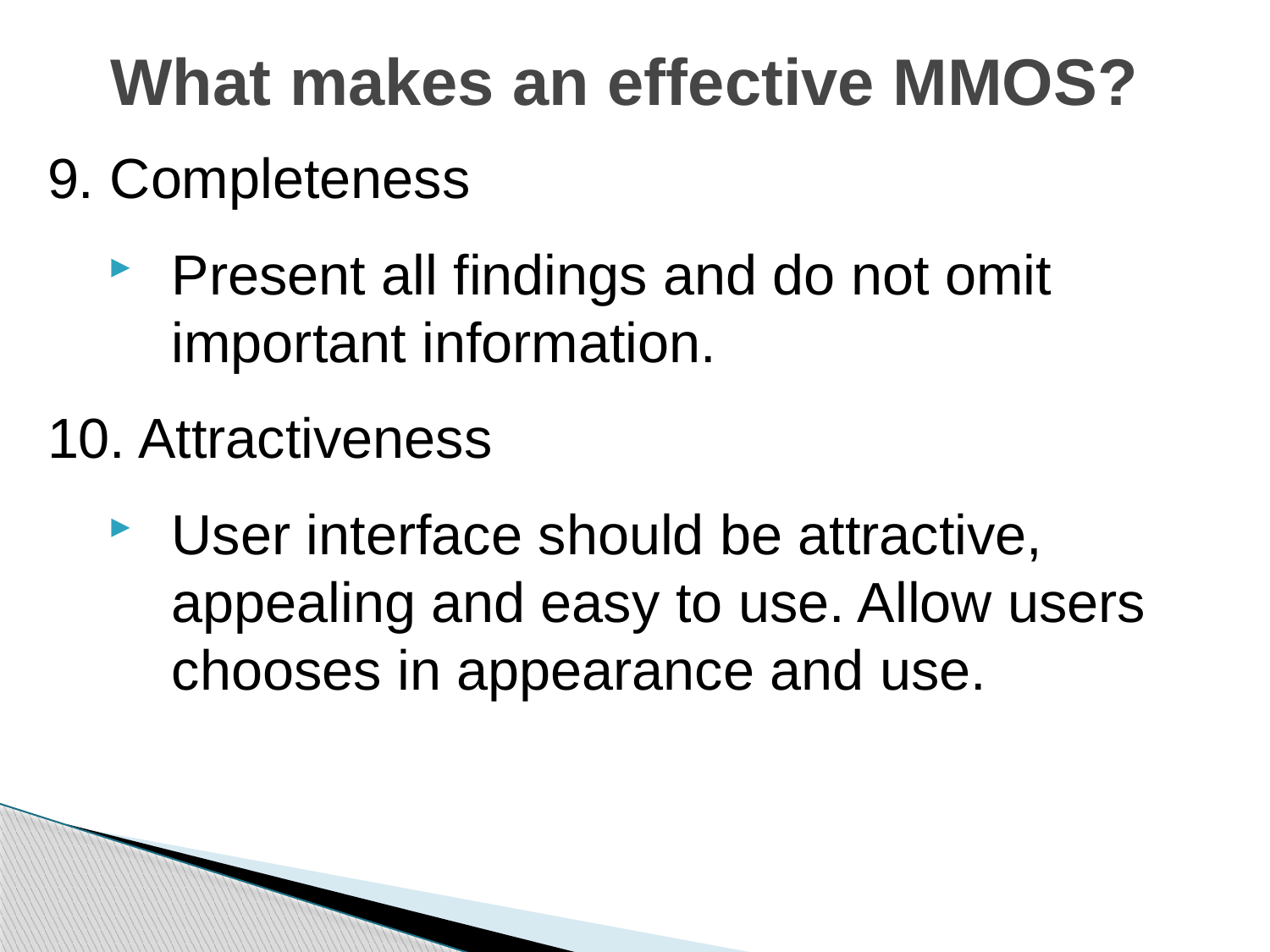

# What makes an effective MMOS?
9. Completeness
Present all findings and do not omit important information.
10. Attractiveness
User interface should be attractive, appealing and easy to use. Allow users chooses in appearance and use.